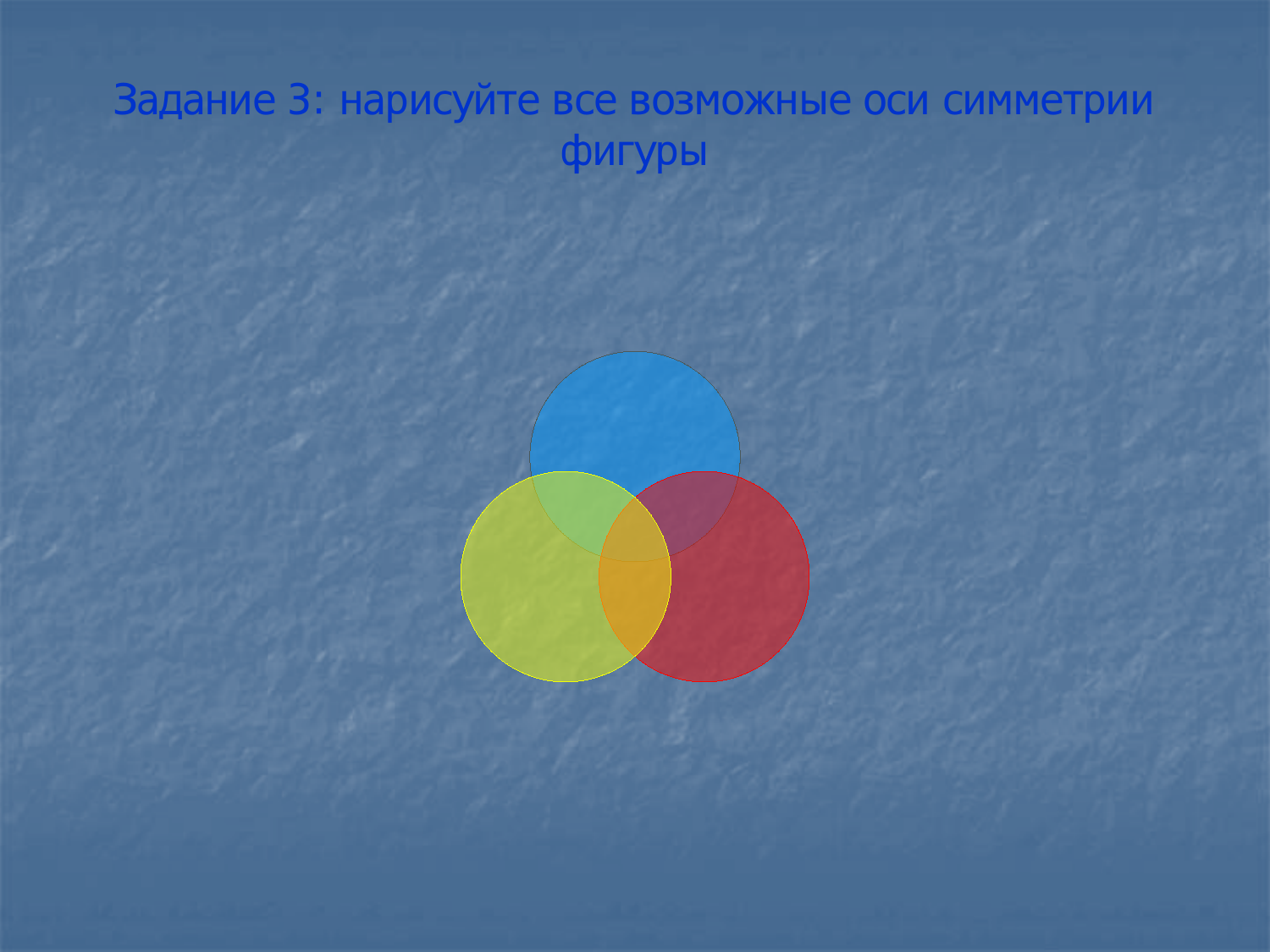

# Задание 3: нарисуйте все возможные оси симметрии фигуры